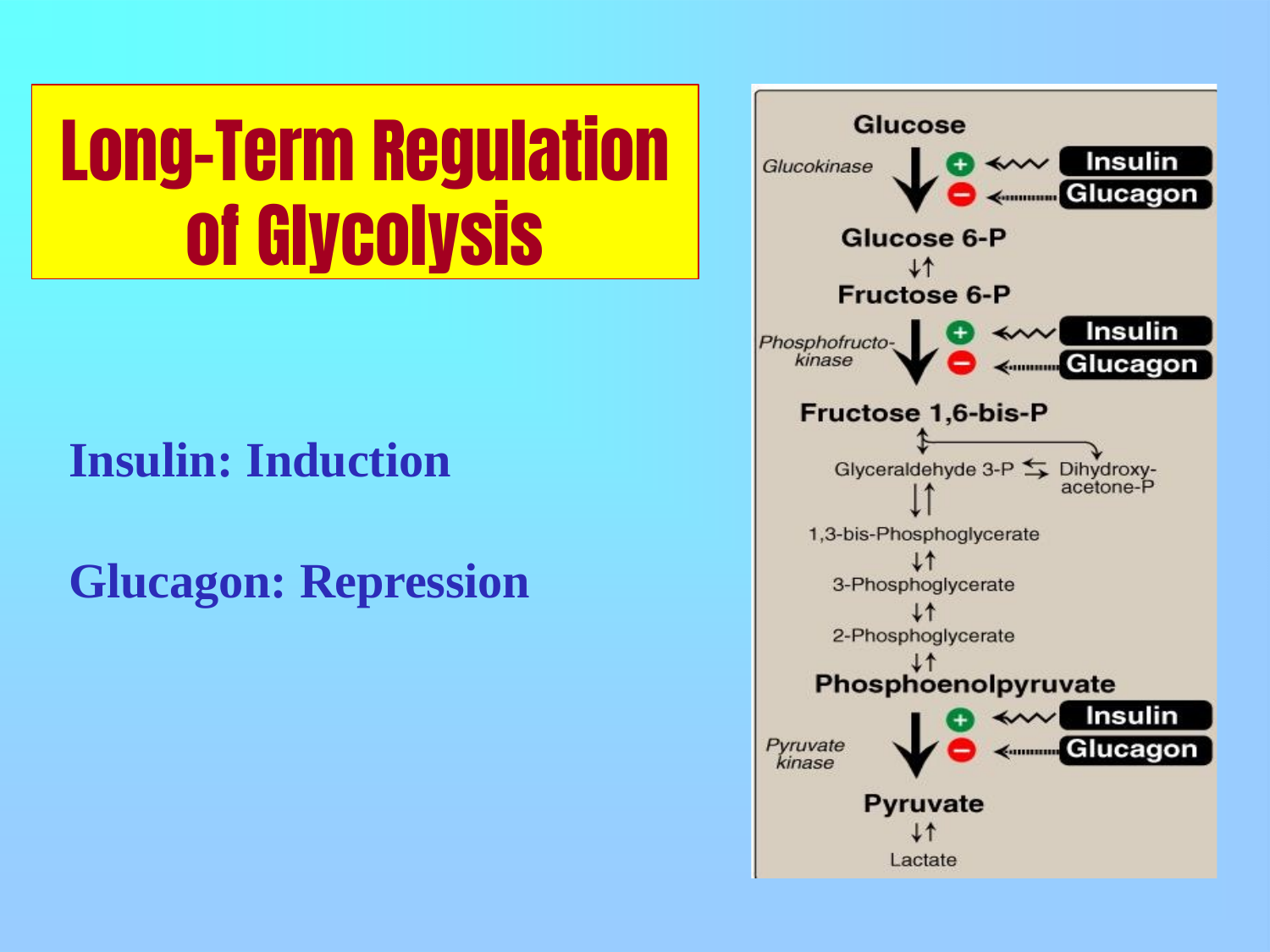

Long-Term Regulation
of Glycolysis

Insulin: Induction

Glucagon: Repression